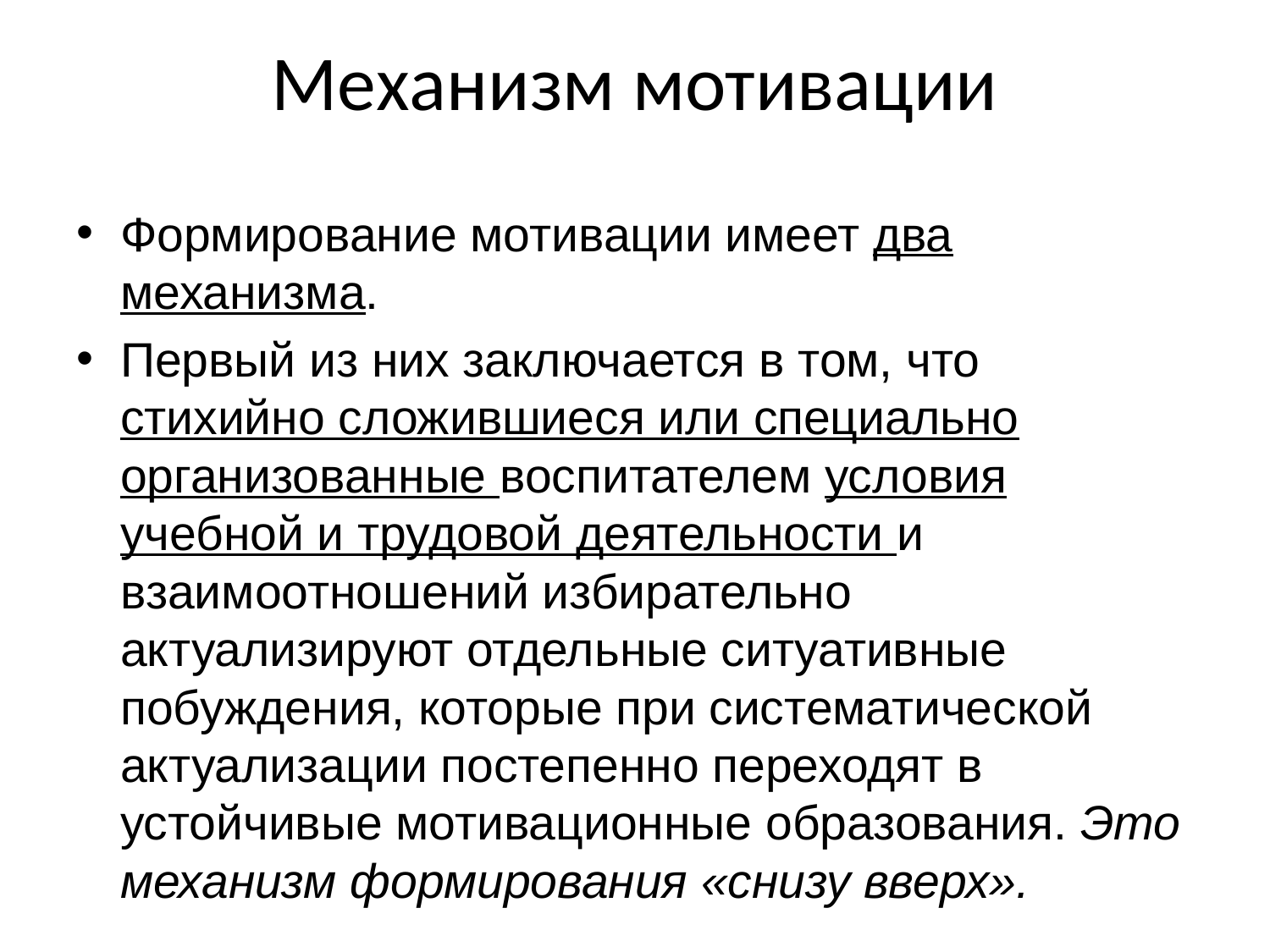

# Механизм мотивации
Формирование мотивации имеет два механизма.
Первый из них заключается в том, что стихийно сложившиеся или специально организованные воспитателем условия учебной и трудовой деятельности и взаимоотношений избирательно актуализируют отдельные ситуативные побуждения, которые при систематической актуализации постепенно переходят в устойчивые мотивационные образования. Это механизм формирования «снизу вверх».